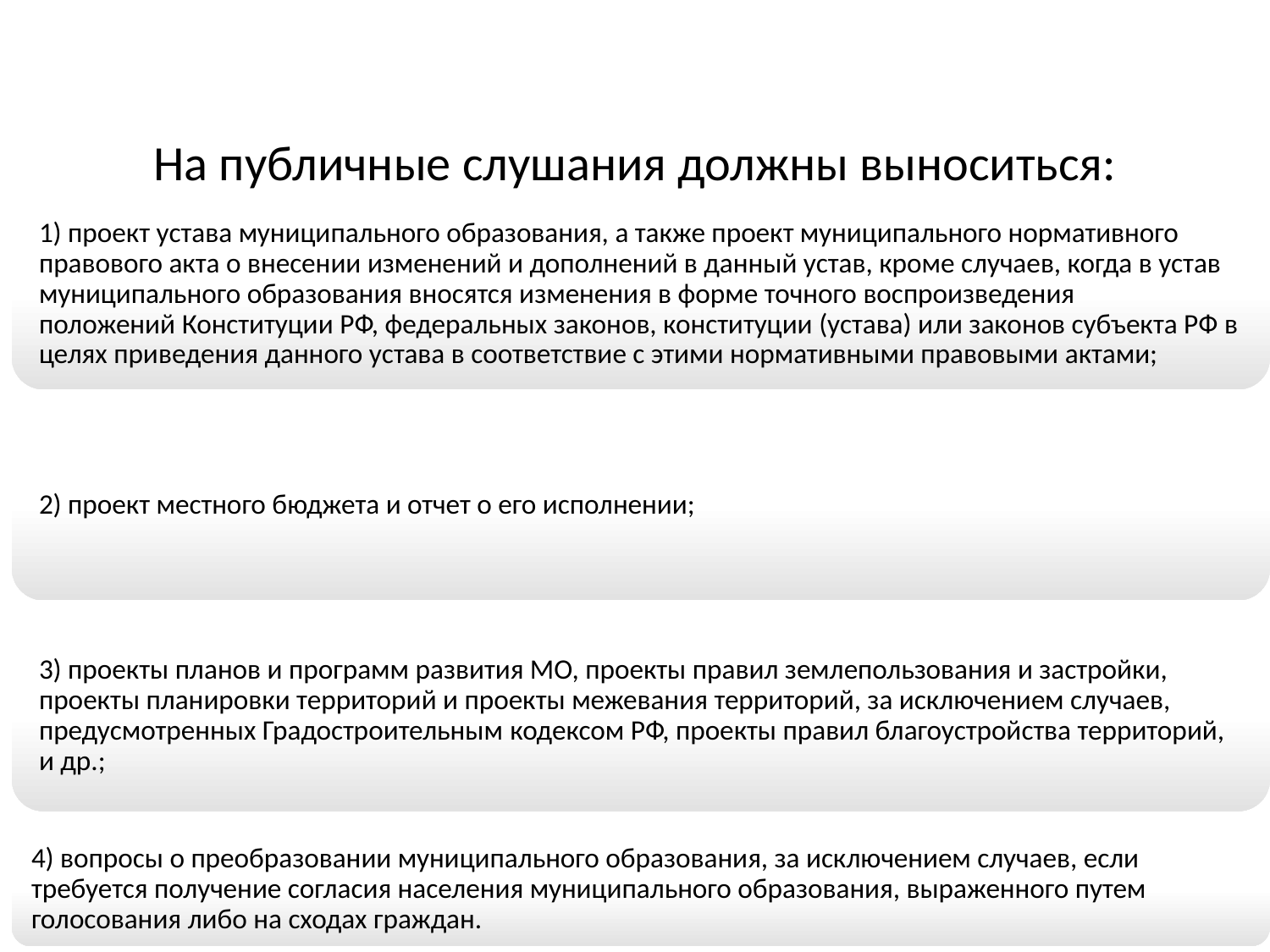

# На публичные слушания должны выноситься:
1) проект устава муниципального образования, а также проект муниципального нормативного правового акта о внесении изменений и дополнений в данный устав, кроме случаев, когда в устав муниципального образования вносятся изменения в форме точного воспроизведения положений Конституции РФ, федеральных законов, конституции (устава) или законов субъекта РФ в целях приведения данного устава в соответствие с этими нормативными правовыми актами;
2) проект местного бюджета и отчет о его исполнении;
3) проекты планов и программ развития МО, проекты правил землепользования и застройки, проекты планировки территорий и проекты межевания территорий, за исключением случаев, предусмотренных Градостроительным кодексом РФ, проекты правил благоустройства территорий,  и др.;
4) вопросы о преобразовании муниципального образования, за исключением случаев, если требуется получение согласия населения муниципального образования, выраженного путем голосования либо на сходах граждан.